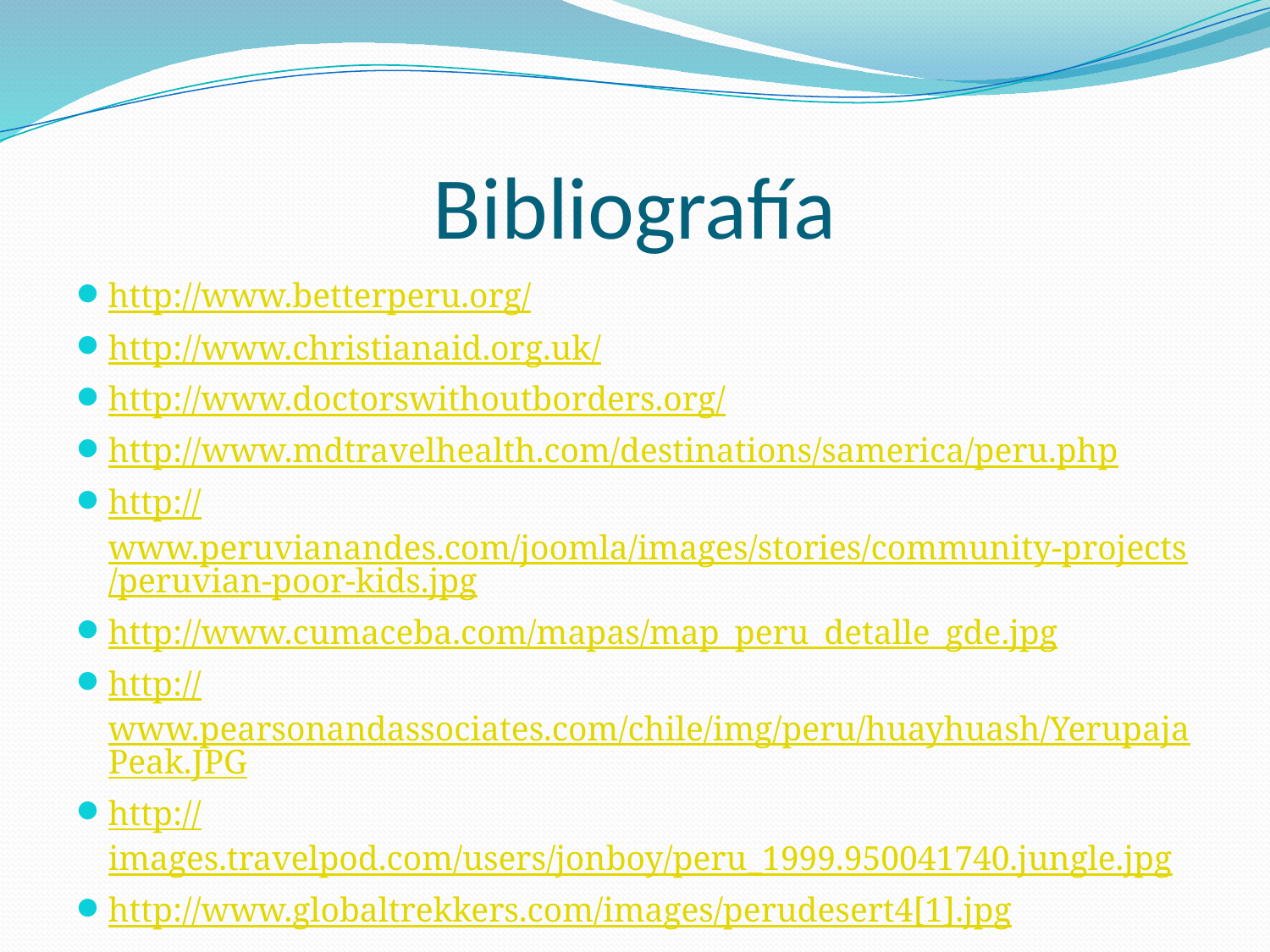

# Bibliografía
http://www.betterperu.org/
http://www.christianaid.org.uk/
http://www.doctorswithoutborders.org/
http://www.mdtravelhealth.com/destinations/samerica/peru.php
http://www.peruvianandes.com/joomla/images/stories/community-projects/peruvian-poor-kids.jpg
http://www.cumaceba.com/mapas/map_peru_detalle_gde.jpg
http://www.pearsonandassociates.com/chile/img/peru/huayhuash/YerupajaPeak.JPG
http://images.travelpod.com/users/jonboy/peru_1999.950041740.jungle.jpg
http://www.globaltrekkers.com/images/perudesert4[1].jpg